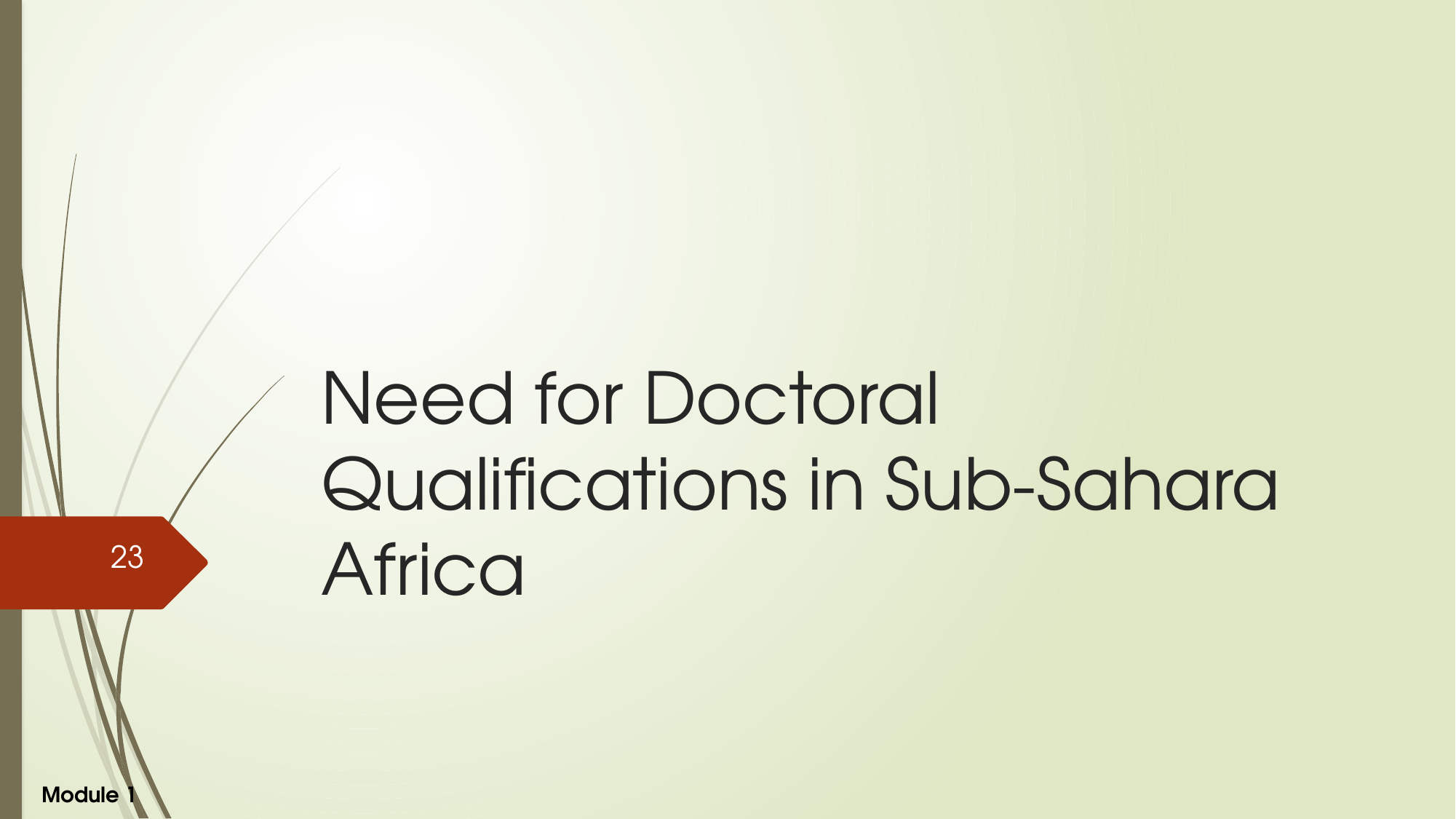

# Need for Doctoral Qualifications in Sub-Sahara Africa
23